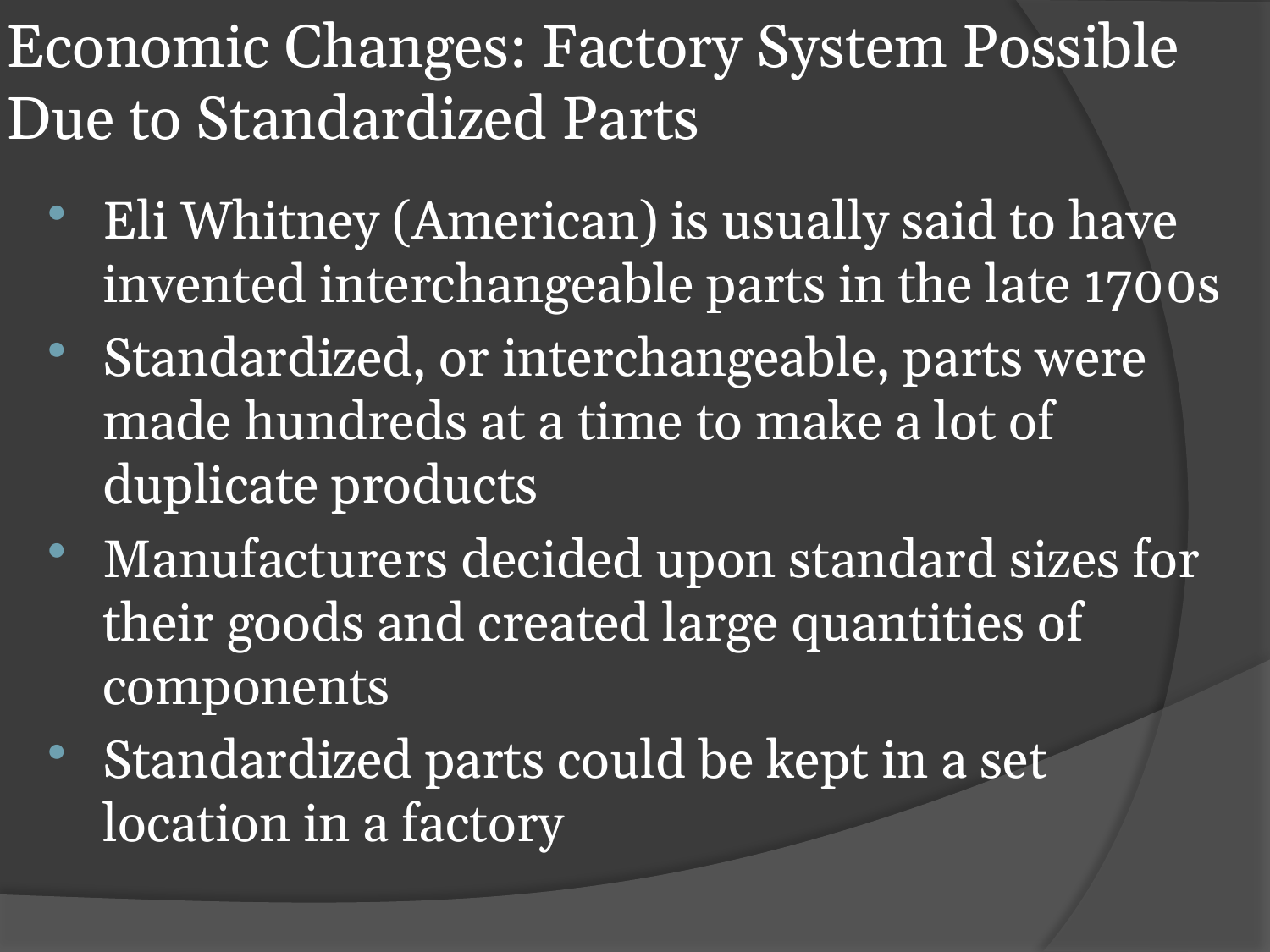

# Economic Changes: Factory System Possible Due to Standardized Parts
Eli Whitney (American) is usually said to have invented interchangeable parts in the late 1700s
Standardized, or interchangeable, parts were made hundreds at a time to make a lot of duplicate products
Manufacturers decided upon standard sizes for their goods and created large quantities of components
Standardized parts could be kept in a set location in a factory